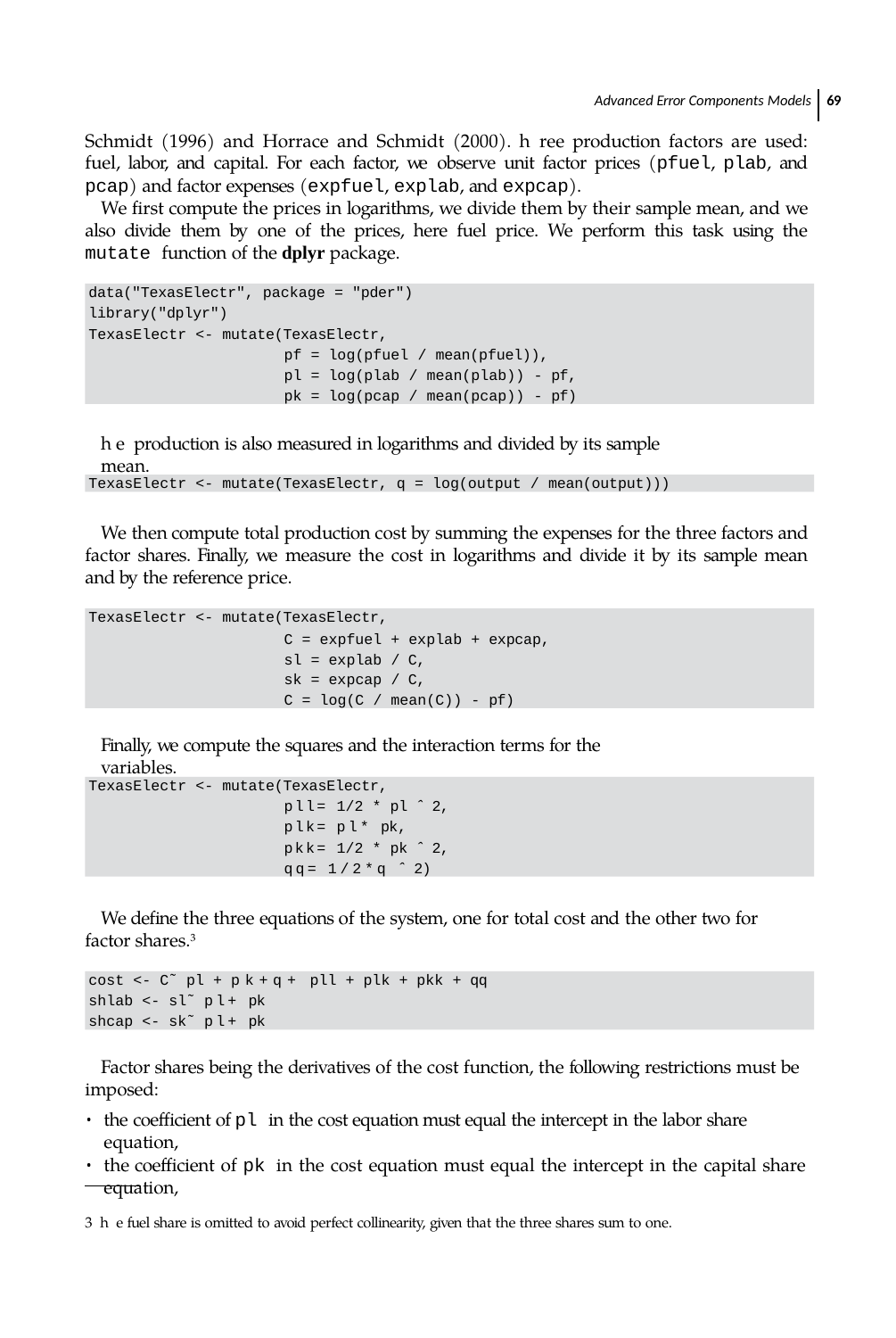

Advanced Error Components Models  69

Schmidt (1996) and Horrace and Schmidt (2000). hree production factors are used: fuel, labor, and capital. For each factor, we observe unit factor prices (pfuel, plab, and pcap) and factor expenses (expfuel, explab, and expcap).
We ﬁrst compute the prices in logarithms, we divide them by their sample mean, and we also divide them by one of the prices, here fuel price. We perform this task using the mutate function of the dplyr package.

data("TexasElectr", package = "pder")
library("dplyr")
TexasElectr <- mutate(TexasElectr,
pf = log(pfuel / mean(pfuel)),
pl = log(plab / mean(plab)) - pf, pk = log(pcap / mean(pcap)) - pf)
he production is also measured in logarithms and divided by its sample mean.
TexasElectr <- mutate(TexasElectr, q = log(output / mean(output)))
We then compute total production cost by summing the expenses for the three factors and factor shares. Finally, we measure the cost in logarithms and divide it by its sample mean and by the reference price.
TexasElectr <- mutate(TexasElectr,
C = expfuel + explab + expcap, sl = explab / C,
sk = expcap / C,
C = log(C / mean(C)) - pf)
Finally, we compute the squares and the interaction terms for the variables.
TexasElectr <- mutate(TexasElectr,
pll= 1/2 * pl ̂ 2, plk= pl* pk,
pkk= 1/2 * pk ̂ 2,
qq= 1/2*q ̂ 2)
We deﬁne the three equations of the system, one for total cost and the other two for factor shares.3
cost <- C ̃ pl + pk+q+ pll + plk + pkk + qq
shlab <- sl ̃ pl+ pk shcap <- sk ̃ pl+ pk
Factor shares being the derivatives of the cost function, the following restrictions must be imposed:
the coeﬃcient of pl in the cost equation must equal the intercept in the labor share equation,
the coeﬃcient of pk in the cost equation must equal the intercept in the capital share equation,

3 he fuel share is omitted to avoid perfect collinearity, given that the three shares sum to one.